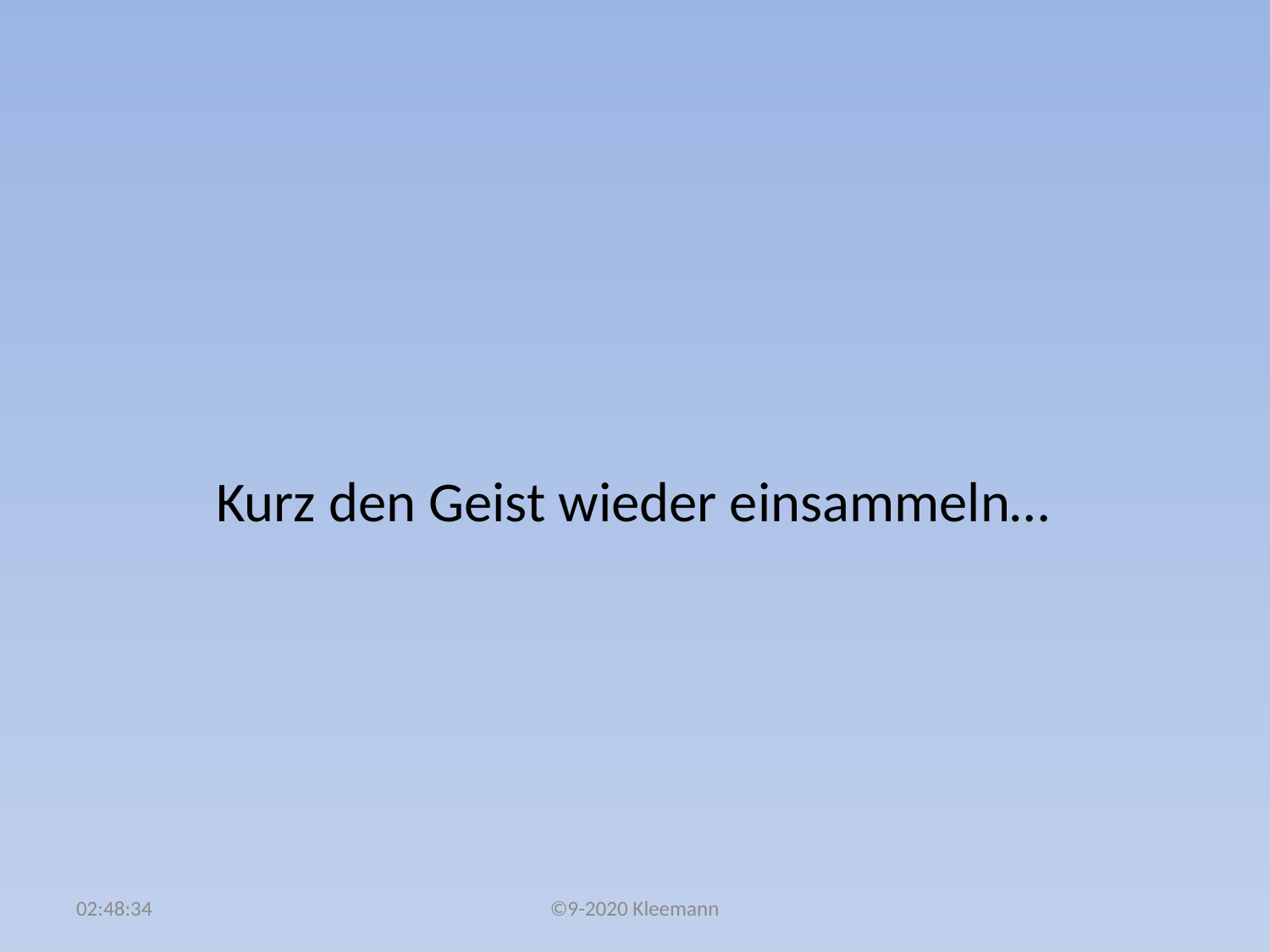

#

           Kurz den Geist wieder einsammeln…
02:48:34
©9-2020 Kleemann